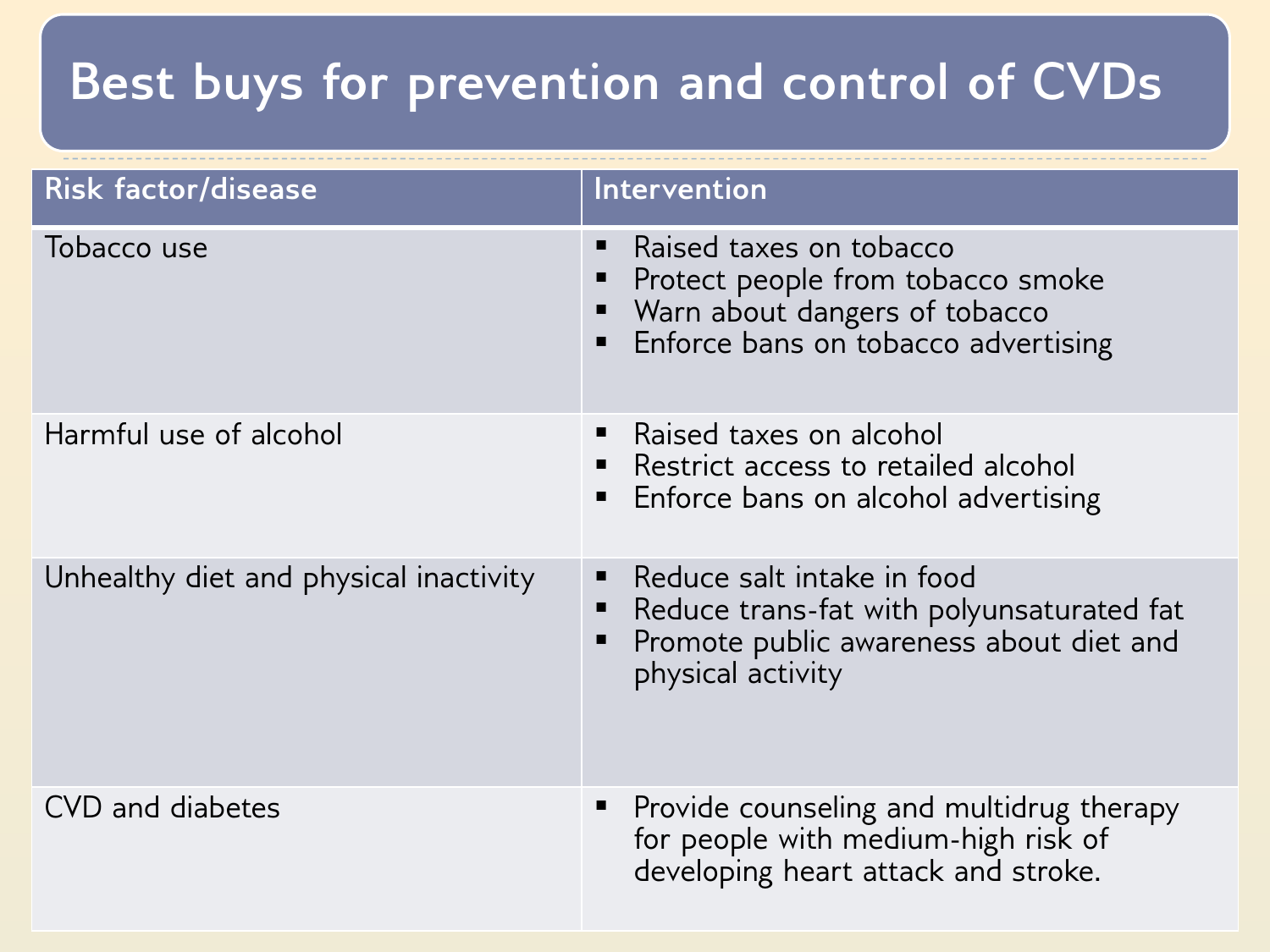

Best buys for prevention and control of CVDs
| Risk factor/disease | Intervention |
| --- | --- |
| Tobacco use | Raised taxes on tobacco Protect people from tobacco smoke Warn about dangers of tobacco Enforce bans on tobacco advertising |
| Harmful use of alcohol | Raised taxes on alcohol Restrict access to retailed alcohol Enforce bans on alcohol advertising |
| Unhealthy diet and physical inactivity | Reduce salt intake in food Reduce trans-fat with polyunsaturated fat Promote public awareness about diet and physical activity |
| CVD and diabetes | Provide counseling and multidrug therapy for people with medium-high risk of developing heart attack and stroke. |